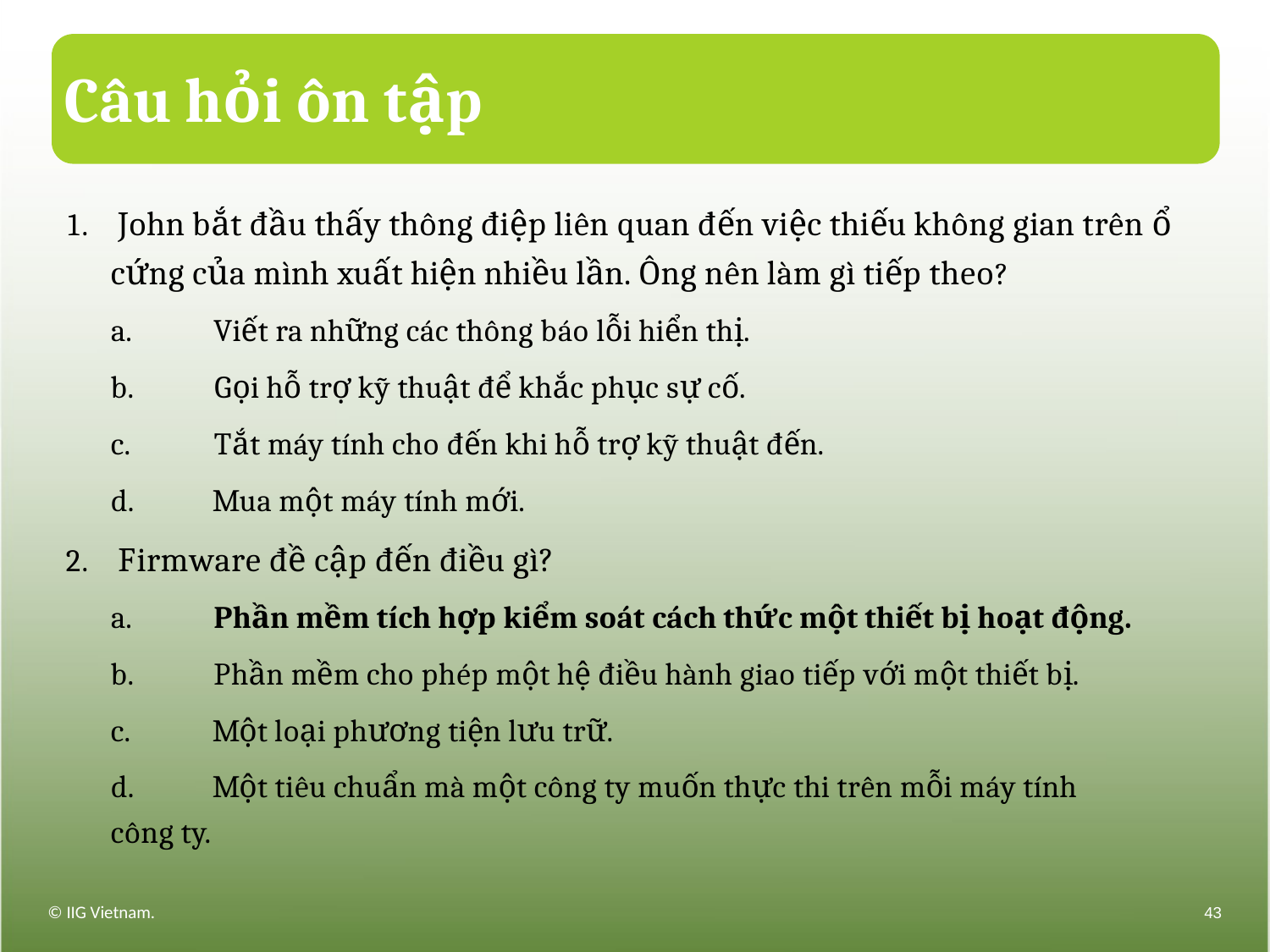

# Câu hỏi ôn tập
1.	 John bắt đầu thấy thông điệp liên quan đến việc thiếu không gian trên ổ cứng của mình xuất hiện nhiều lần. Ông nên làm gì tiếp theo?
	a. 	Viết ra những các thông báo lỗi hiển thị.
	b. 	Gọi hỗ trợ kỹ thuật để khắc phục sự cố.
	c. 	Tắt máy tính cho đến khi hỗ trợ kỹ thuật đến.
	d. 	Mua một máy tính mới.
2. 	 Firmware đề cập đến điều gì?
	a. 	Phần mềm tích hợp kiểm soát cách thức một thiết bị hoạt động.
	b. 	Phần mềm cho phép một hệ điều hành giao tiếp với một thiết bị.
	c. 	Một loại phương tiện lưu trữ.
	d. 	Một tiêu chuẩn mà một công ty muốn thực thi trên mỗi máy tính
	công ty.
© IIG Vietnam.
43